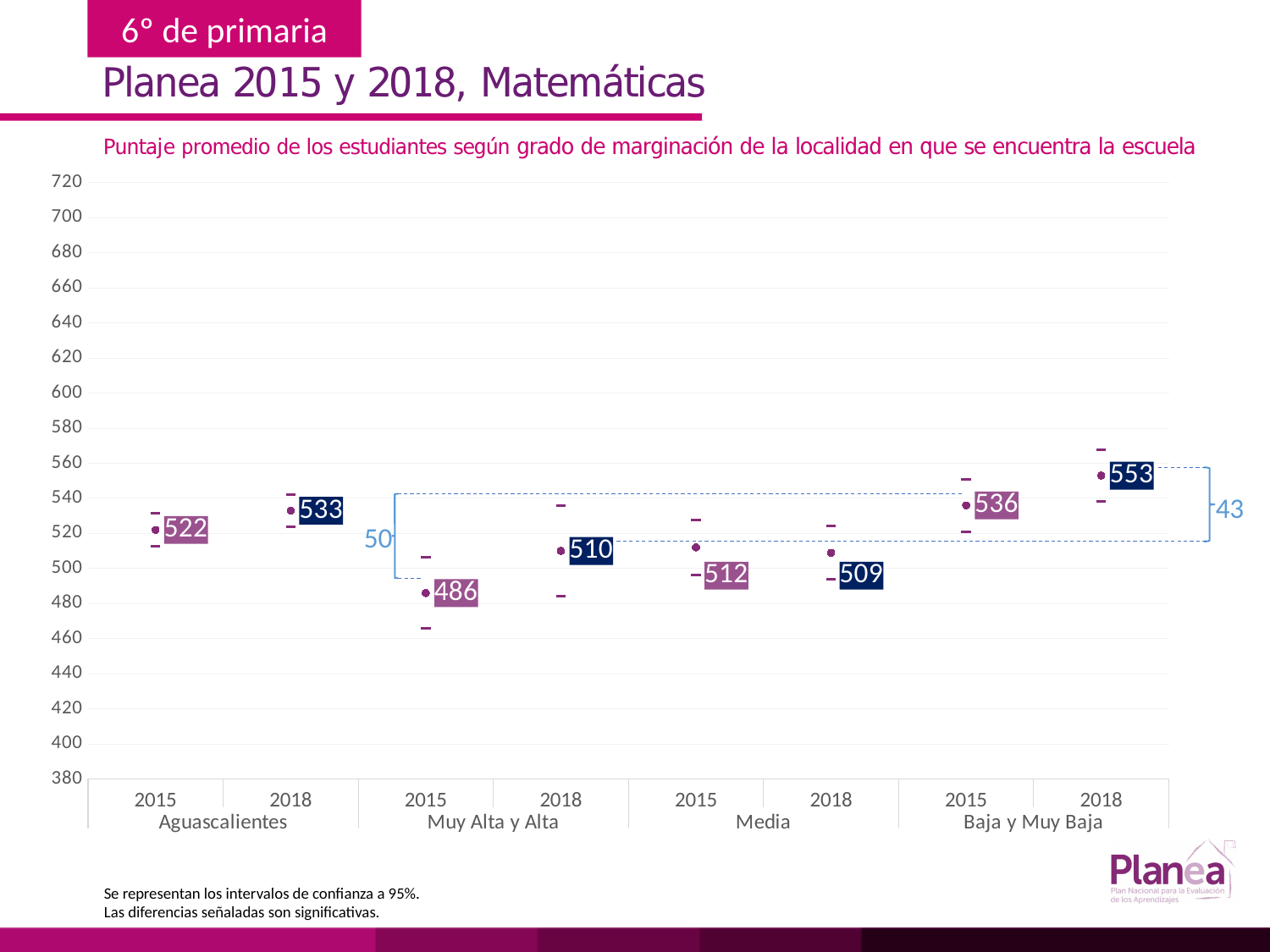

Planea 2015 y 2018, Matemáticas

Puntaje promedio de los estudiantes según grado de marginación de la localidad en que se encuentra la escuela

### Chart

| Category |  |  |  |
|---|---|---|---|
| 2015 | 512.647 | 531.353 | 522.0 |
| 2018 | 523.647 | 542.353 | 533.0 |
| 2015 | 465.702 | 506.298 | 486.0 |
| 2018 | 484.329 | 535.671 | 510.0 |
| 2015 | 496.478 | 527.522 | 512.0 |
| 2018 | 493.677 | 524.323 | 509.0 |
| 2015 | 521.075 | 550.925 | 536.0 |
| 2018 | 538.274 | 567.726 | 553.0 |
43

50
Se representan los intervalos de confianza a 95%.
Las diferencias señaladas son significativas.